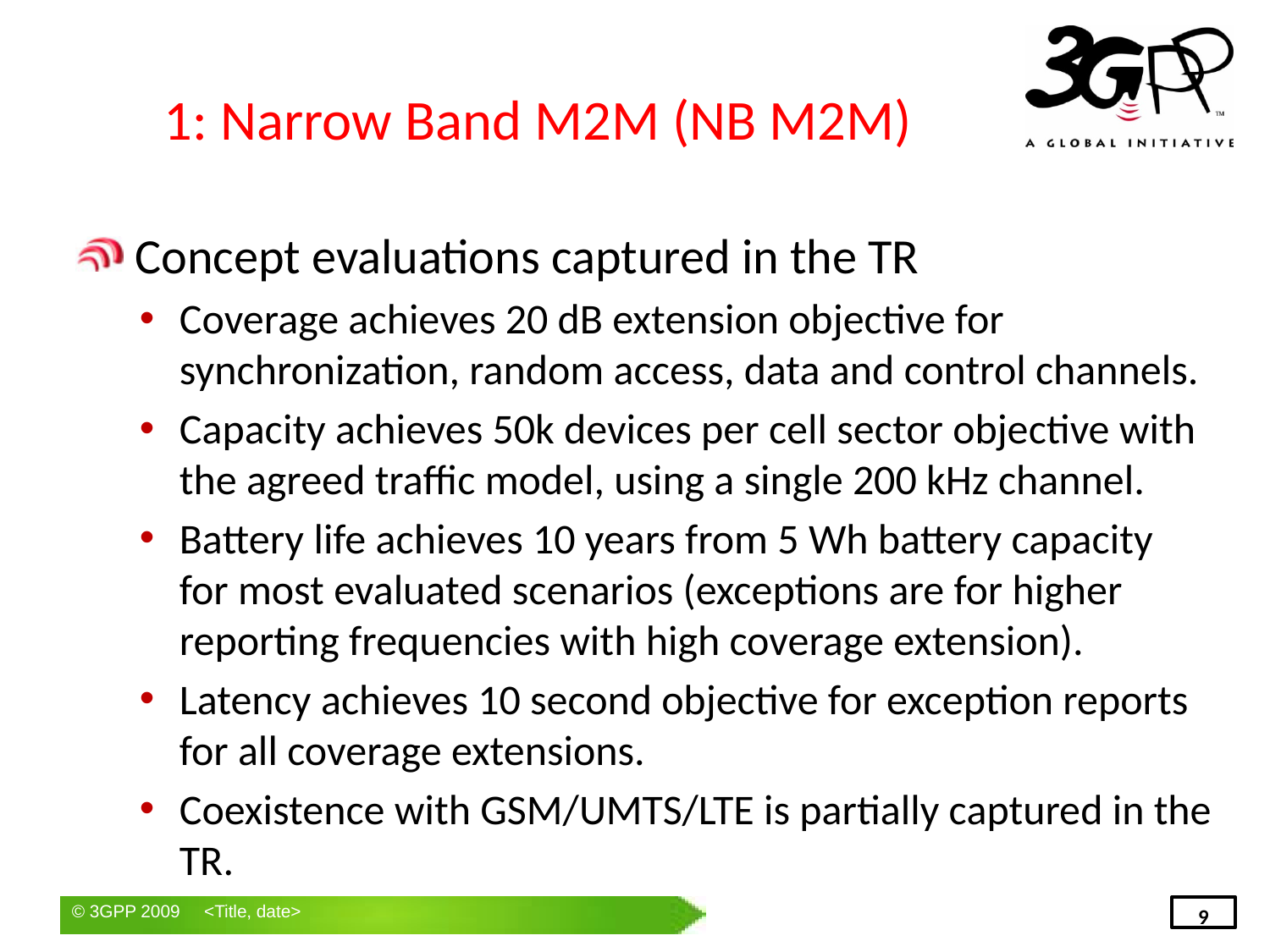

# 1: Narrow Band M2M (NB M2M)
 Concept evaluations captured in the TR
Coverage achieves 20 dB extension objective for synchronization, random access, data and control channels.
Capacity achieves 50k devices per cell sector objective with the agreed traffic model, using a single 200 kHz channel.
Battery life achieves 10 years from 5 Wh battery capacity for most evaluated scenarios (exceptions are for higher reporting frequencies with high coverage extension).
Latency achieves 10 second objective for exception reports for all coverage extensions.
Coexistence with GSM/UMTS/LTE is partially captured in the TR.